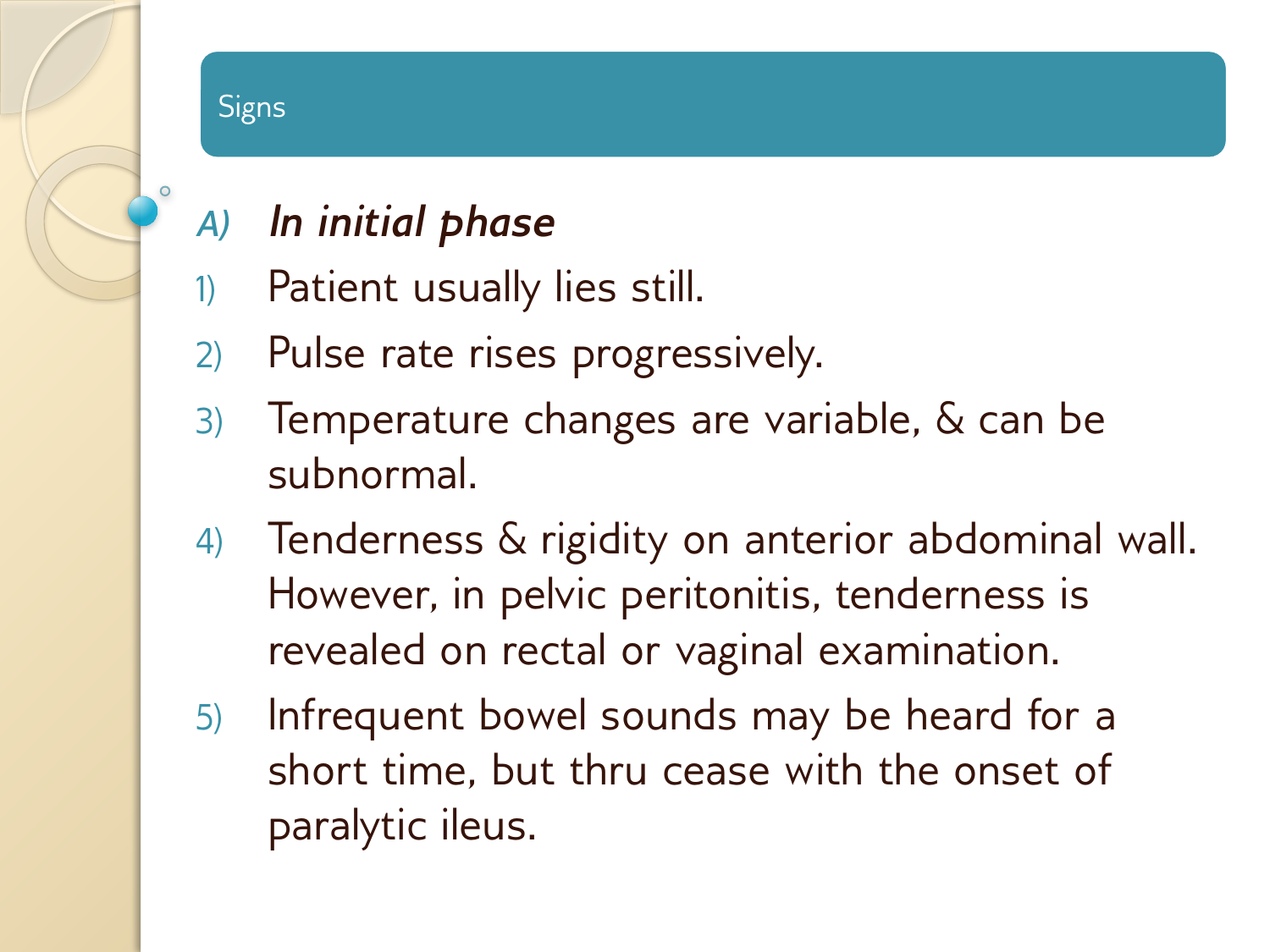

Signs
In initial phase
Patient usually lies still.
Pulse rate rises progressively.
Temperature changes are variable, & can be subnormal.
Tenderness & rigidity on anterior abdominal wall. However, in pelvic peritonitis, tenderness is revealed on rectal or vaginal examination.
Infrequent bowel sounds may be heard for a short time, but thru cease with the onset of paralytic ileus.